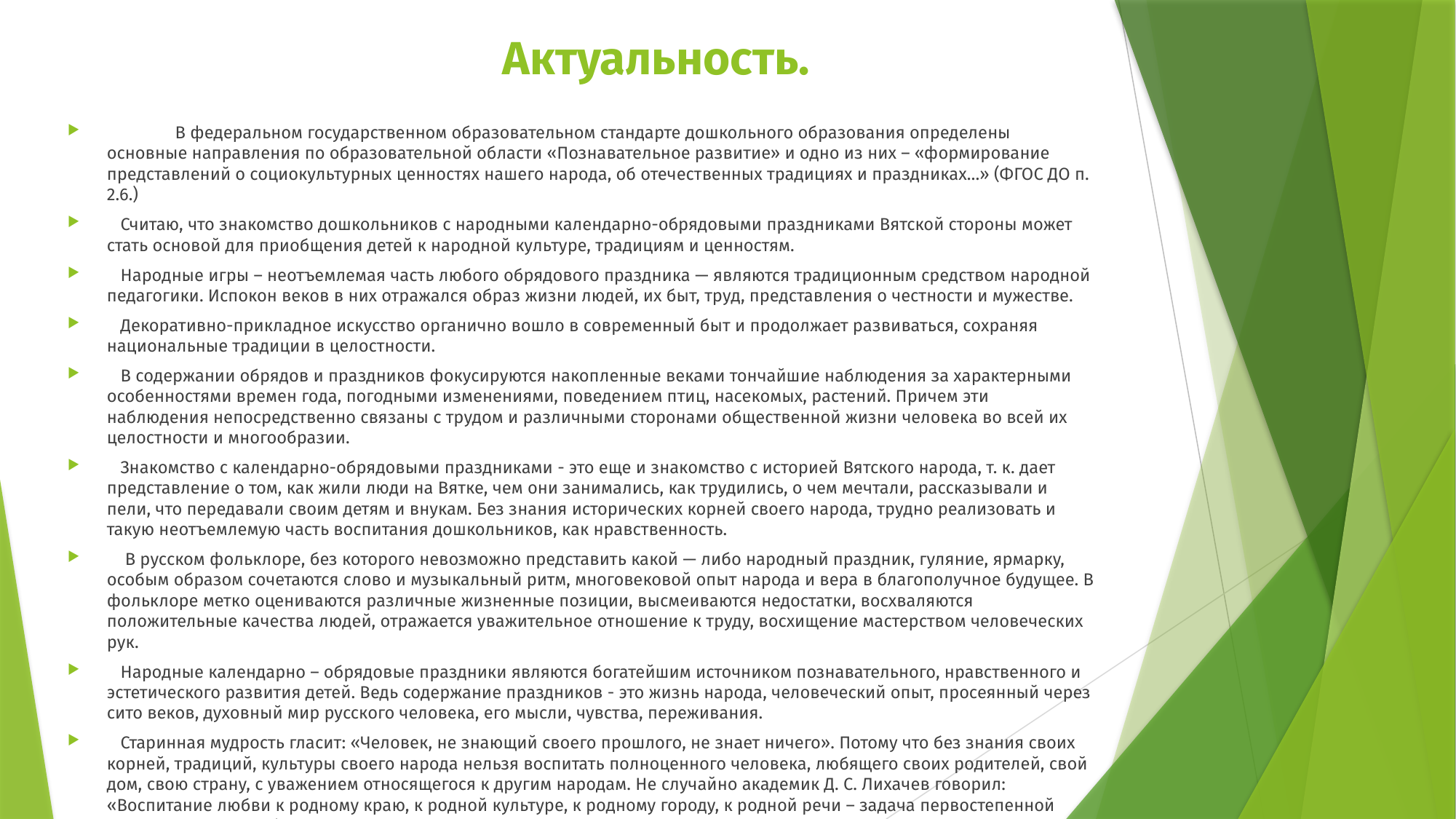

Актуальность.

               В федеральном государственном образовательном стандарте дошкольного образования определены основные направления по образовательной области «Познавательное развитие» и одно из них – «формирование представлений о социокультурных ценностях нашего народа, об отечественных традициях и праздниках…» (ФГОС ДО п. 2.6.)
   Считаю, что знакомство дошкольников с народными календарно-обрядовыми праздниками Вятской стороны может стать основой для приобщения детей к народной культуре, традициям и ценностям.
   Народные игры – неотъемлемая часть любого обрядового праздника — являются традиционным средством народной педагогики. Испокон веков в них отражался образ жизни людей, их быт, труд, представления о честности и мужестве.
   Декоративно-прикладное искусство органично вошло в современный быт и продолжает развиваться, сохраняя национальные традиции в целостности.
   В содержании обрядов и праздников фокусируются накопленные веками тончайшие наблюдения за характерными особенностями времен года, погодными изменениями, поведением птиц, насекомых, растений. Причем эти наблюдения непосредственно связаны с трудом и различными сторонами общественной жизни человека во всей их целостности и многообразии.
   Знакомство с календарно-обрядовыми праздниками - это еще и знакомство с историей Вятского народа, т. к. дает представление о том, как жили люди на Вятке, чем они занимались, как трудились, о чем мечтали, рассказывали и пели, что передавали своим детям и внукам. Без знания исторических корней своего народа, трудно реализовать и такую неотъемлемую часть воспитания дошкольников, как нравственность.
    В русском фольклоре, без которого невозможно представить какой — либо народный праздник, гуляние, ярмарку, особым образом сочетаются слово и музыкальный ритм, многовековой опыт народа и вера в благополучное будущее. В фольклоре метко оцениваются различные жизненные позиции, высмеиваются недостатки, восхваляются положительные качества людей, отражается уважительное отношение к труду, восхищение мастерством человеческих рук.
   Народные календарно – обрядовые праздники являются богатейшим источником познавательного, нравственного и эстетического развития детей. Ведь содержание праздников - это жизнь народа, человеческий опыт, просеянный через сито веков, духовный мир русского человека, его мысли, чувства, переживания.
   Старинная мудрость гласит: «Человек, не знающий своего прошлого, не знает ничего». Потому что без знания своих корней, традиций, культуры своего народа нельзя воспитать полноценного человека, любящего своих родителей, свой дом, свою страну, с уважением относящегося к другим народам. Не случайно академик Д. С. Лихачев говорил: «Воспитание любви к родному краю, к родной культуре, к родному городу, к родной речи – задача первостепенной важности, и нет необходимости - это доказывать».